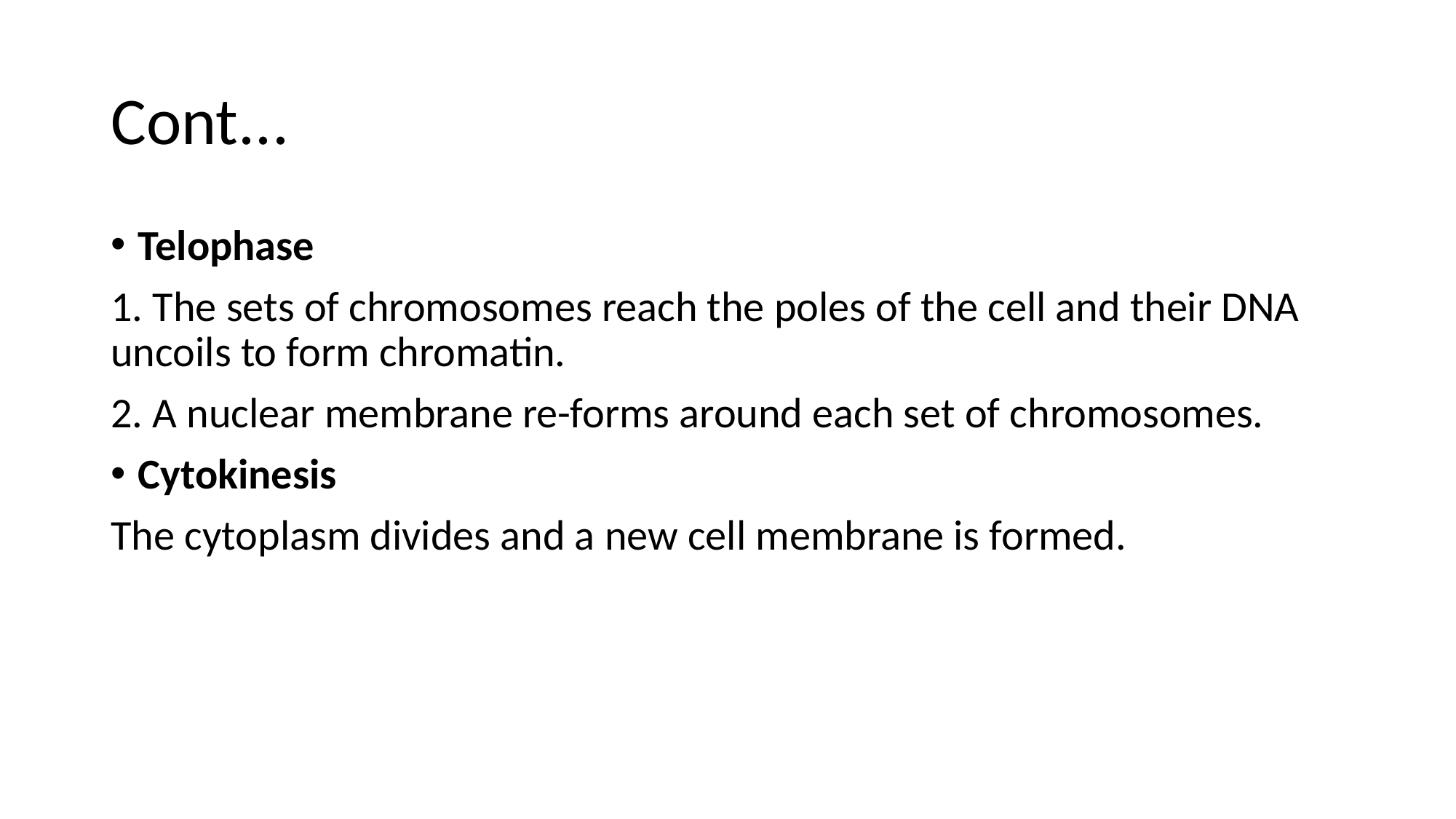

# Cont...
Telophase
1. The sets of chromosomes reach the poles of the cell and their DNA uncoils to form chromatin.
2. A nuclear membrane re-forms around each set of chromosomes.
Cytokinesis
The cytoplasm divides and a new cell membrane is formed.